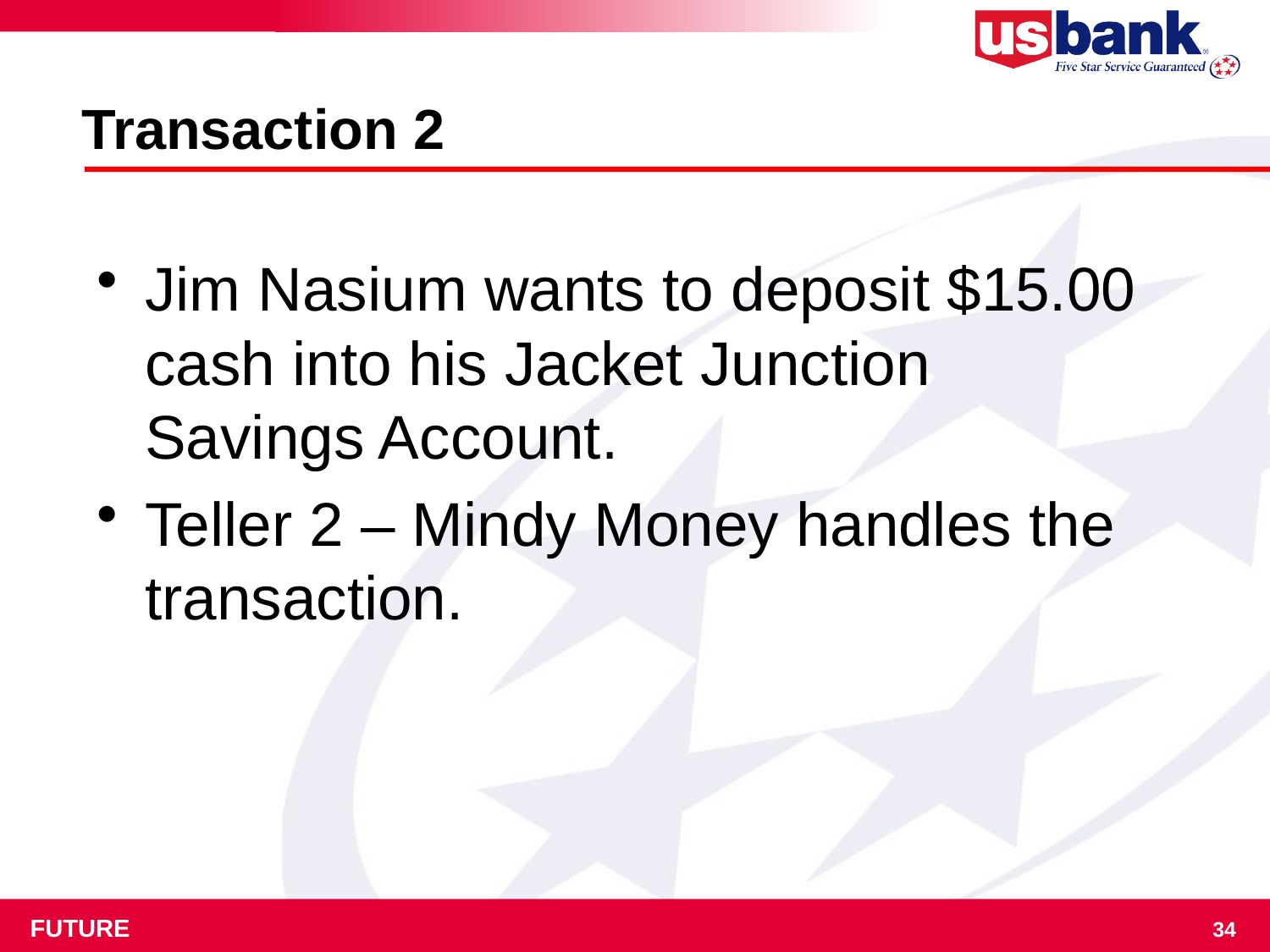

# Transaction 2
Jim Nasium wants to deposit $15.00 cash into his Jacket Junction Savings Account.
Teller 2 – Mindy Money handles the transaction.